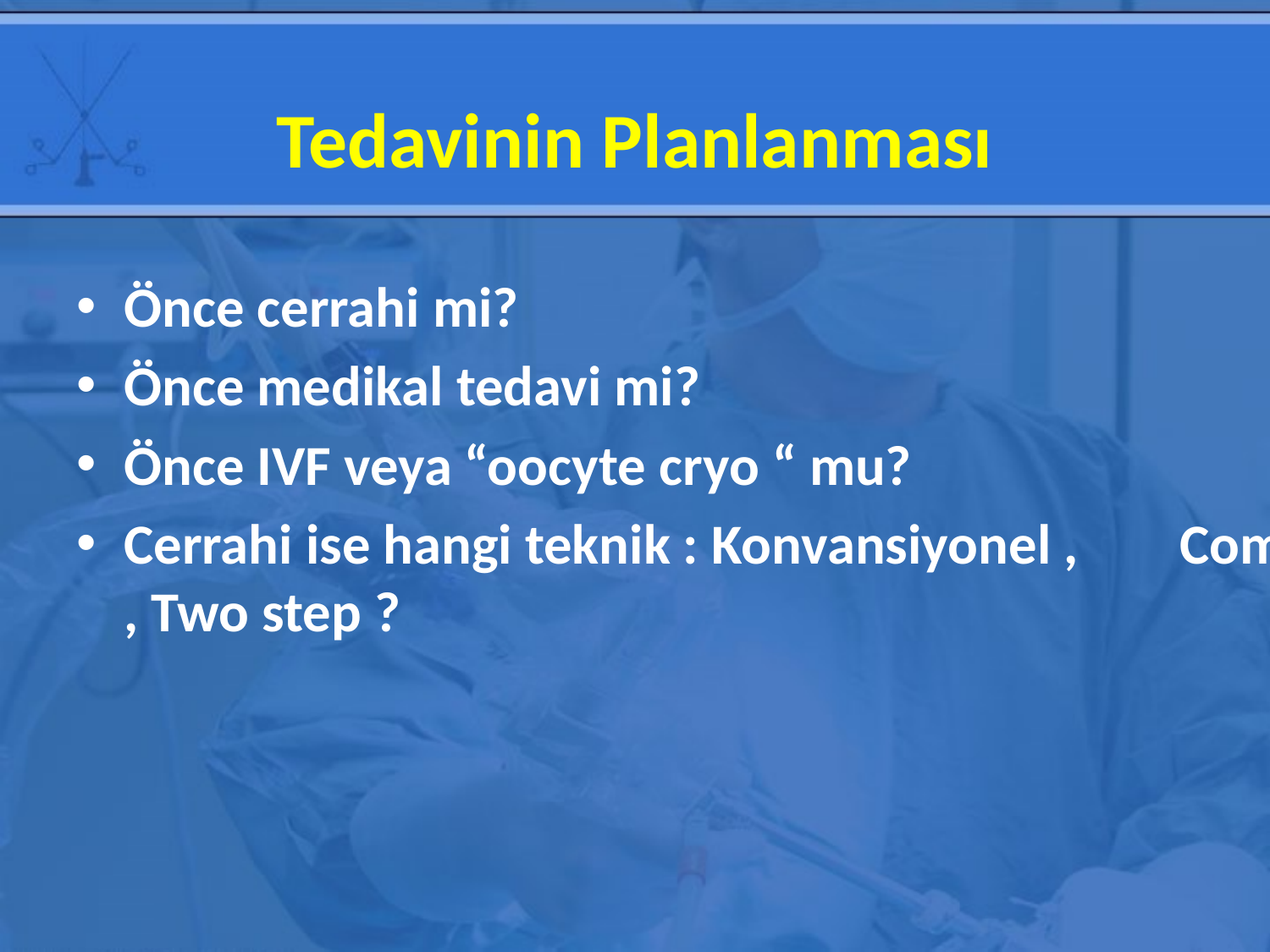

# Tedavinin Planlanması
Önce cerrahi mi?
Önce medikal tedavi mi?
Önce IVF veya “oocyte cryo “ mu?
Cerrahi ise hangi teknik : Konvansiyonel ,        Combined , Two step ?